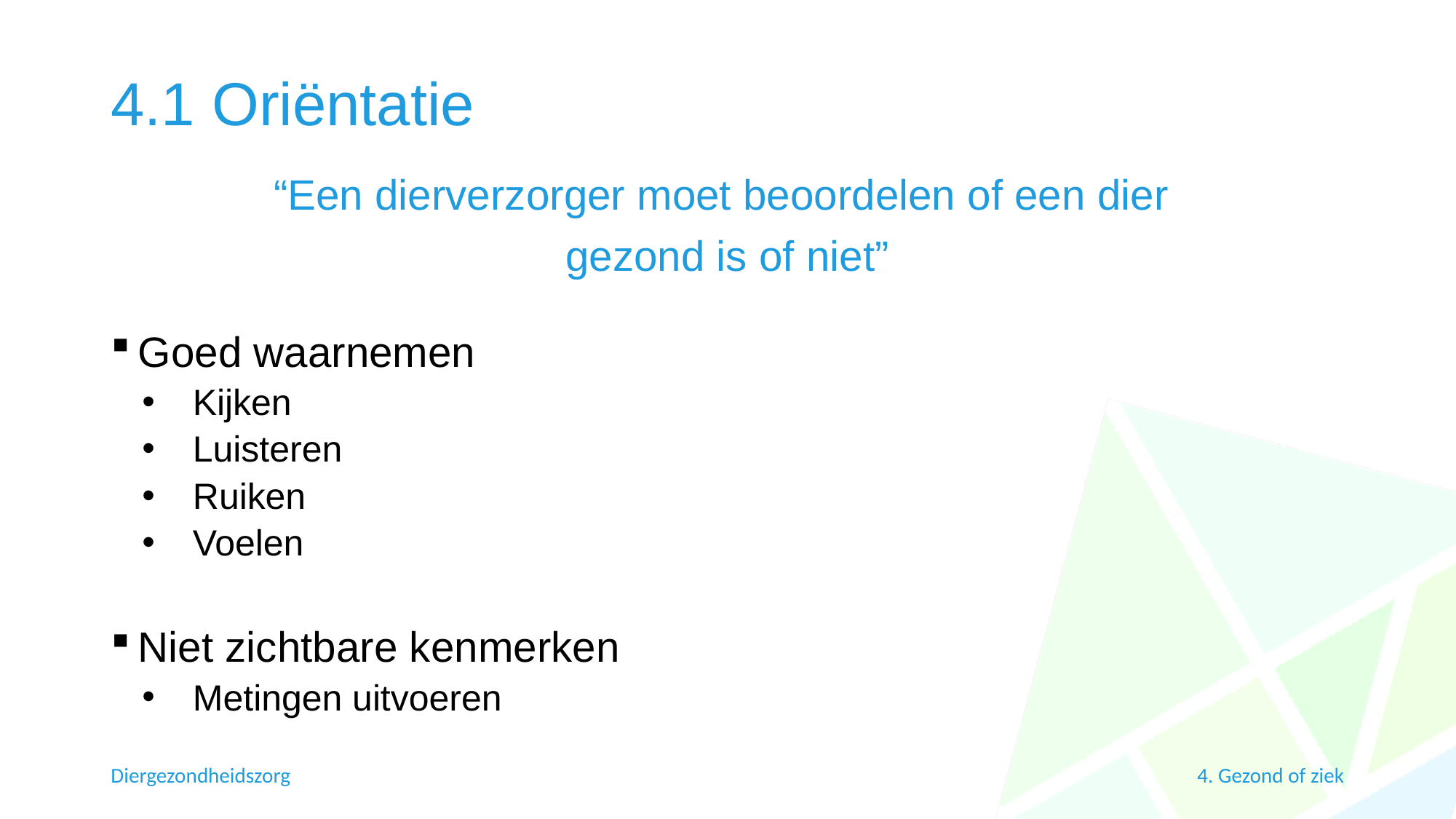

# 4.1 Oriëntatie
“Een dierverzorger moet beoordelen of een dier
gezond is of niet”

Goed waarnemen
Kijken
Luisteren
Ruiken
Voelen

Niet zichtbare kenmerken
Metingen uitvoeren
Diergezondheidszorg
4. Gezond of ziek